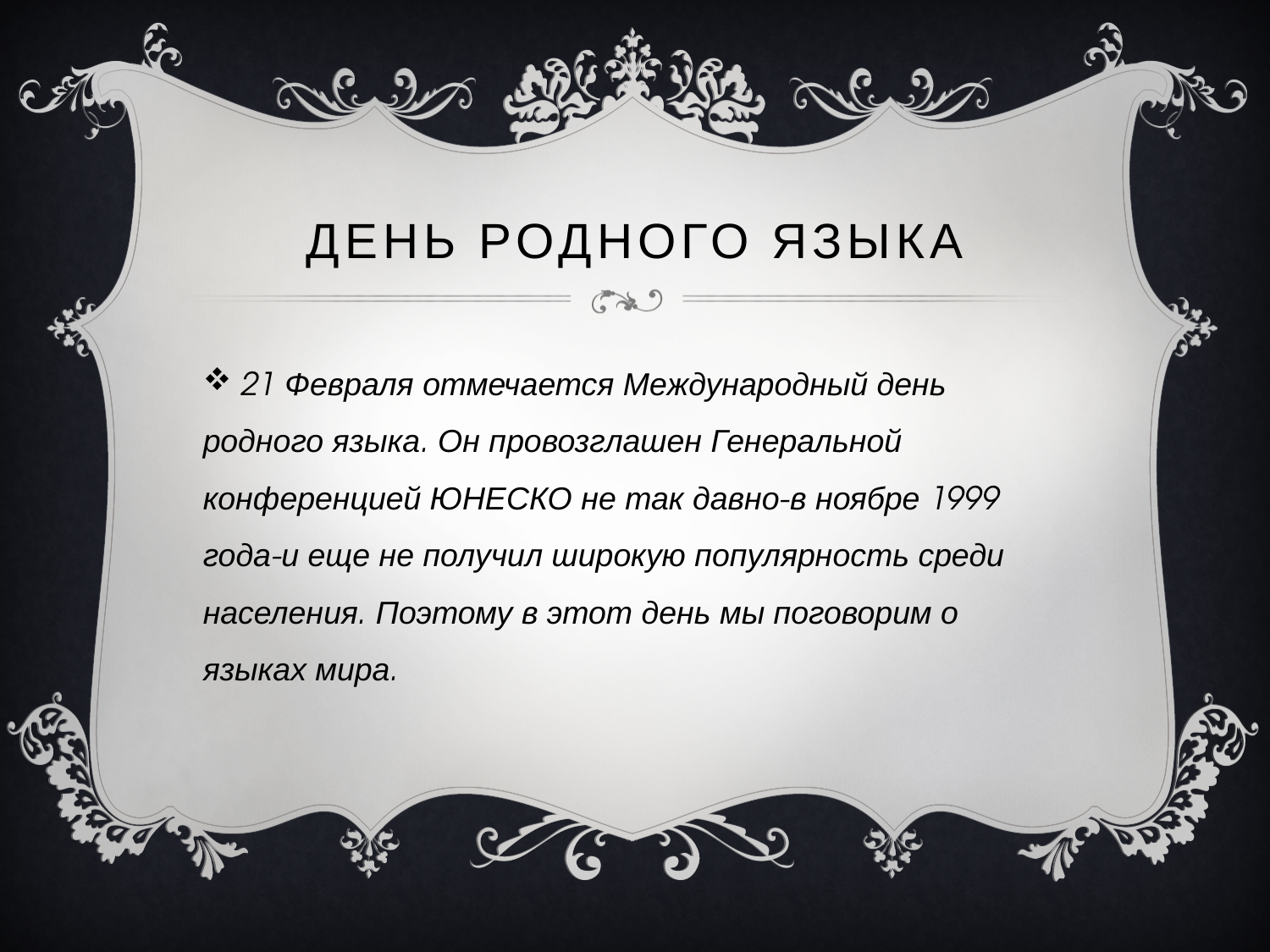

День родного языка
 21 Февраля отмечается Международный день родного языка. Он провозглашен Генеральной конференцией ЮНЕСКО не так давно-в ноябре 1999 года-и еще не получил широкую популярность среди населения. Поэтому в этот день мы поговорим о языках мира.